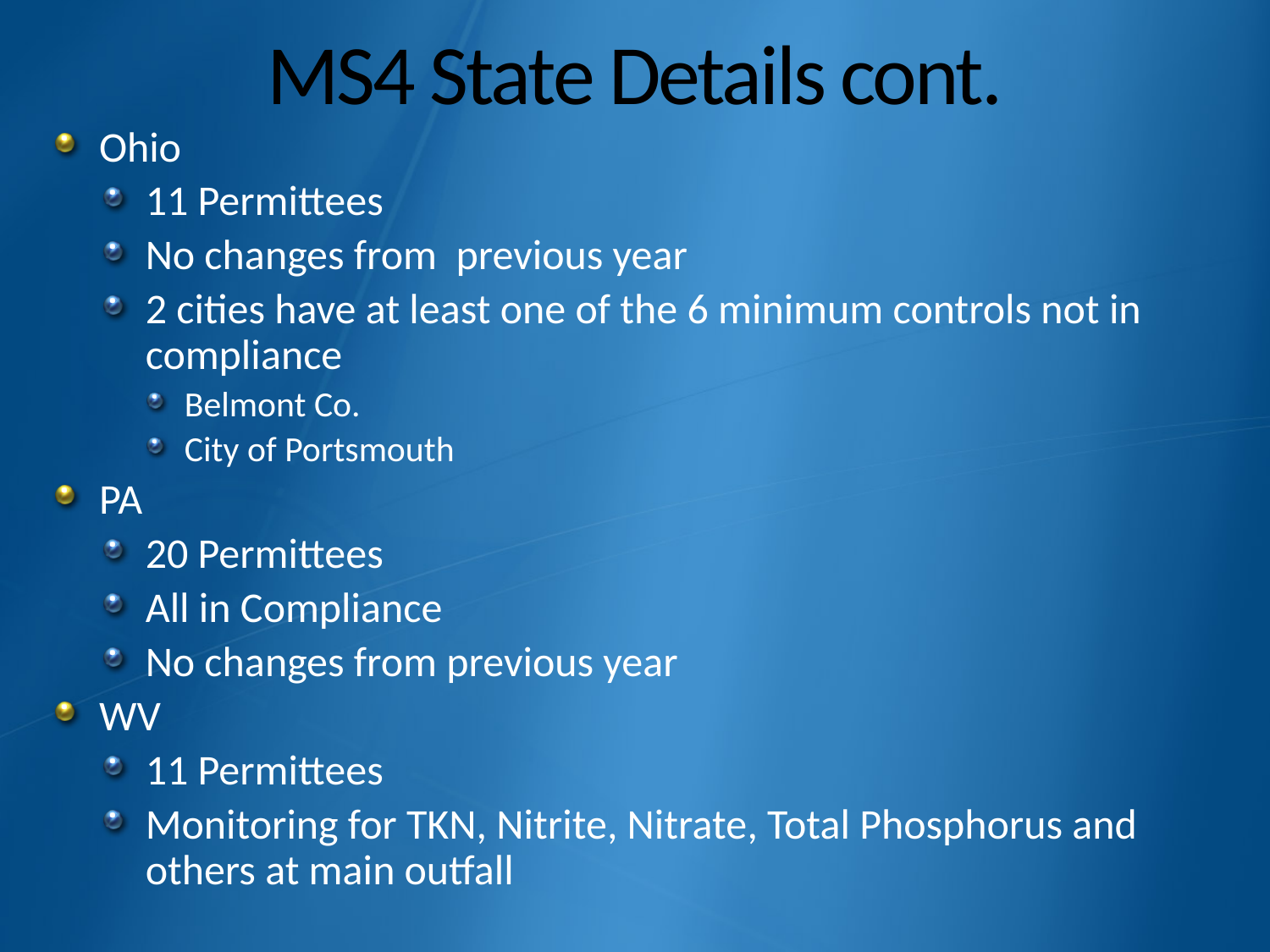

# MS4 State Details cont.
Ohio
11 Permittees
No changes from  previous year
2 cities have at least one of the 6 minimum controls not in compliance
Belmont Co.
City of Portsmouth
PA
20 Permittees
All in Compliance
No changes from previous year
WV
11 Permittees
Monitoring for TKN, Nitrite, Nitrate, Total Phosphorus and others at main outfall